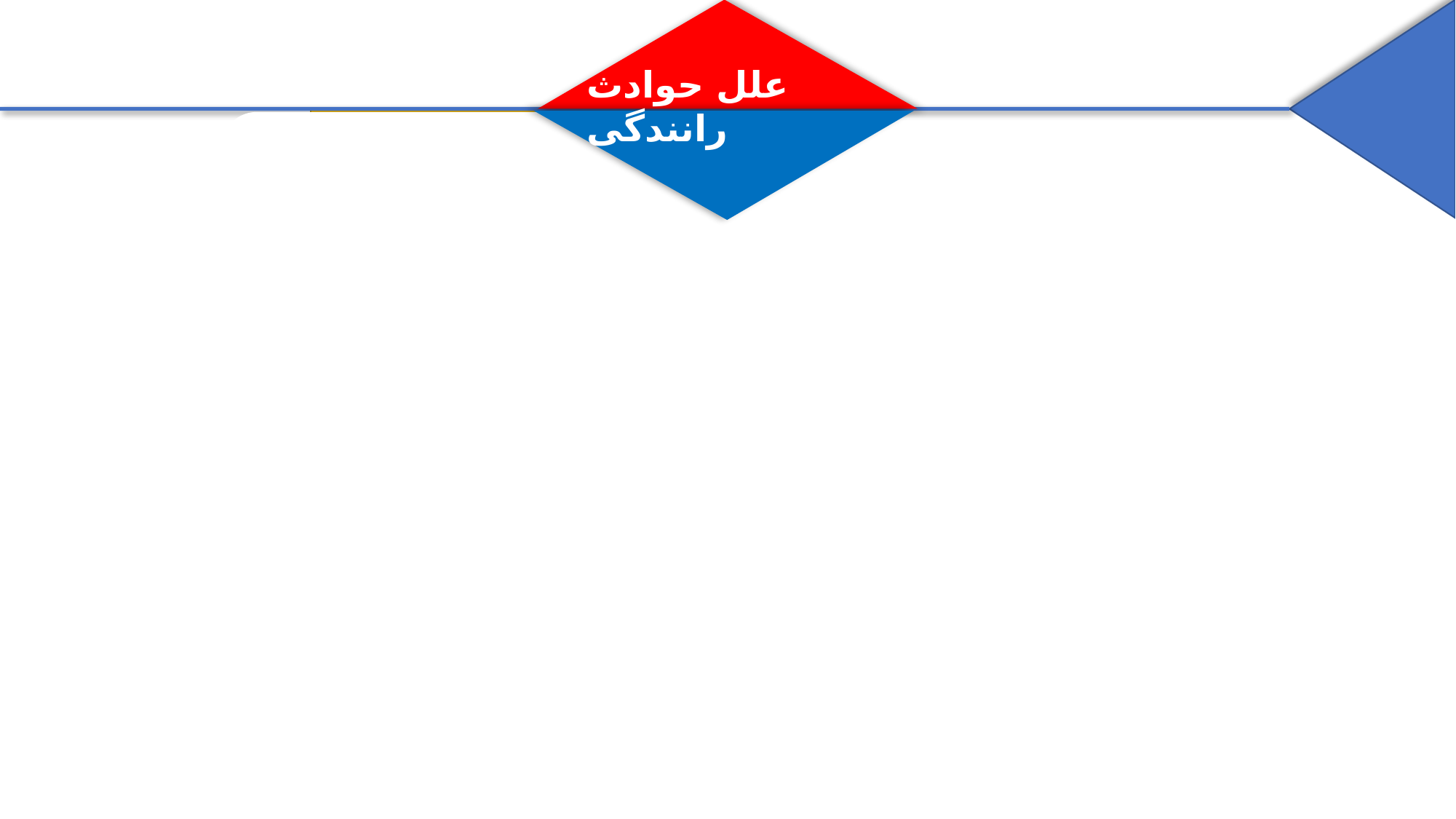

علل حوادث رانندگی

علل مرتبط با رانندگی ایمن